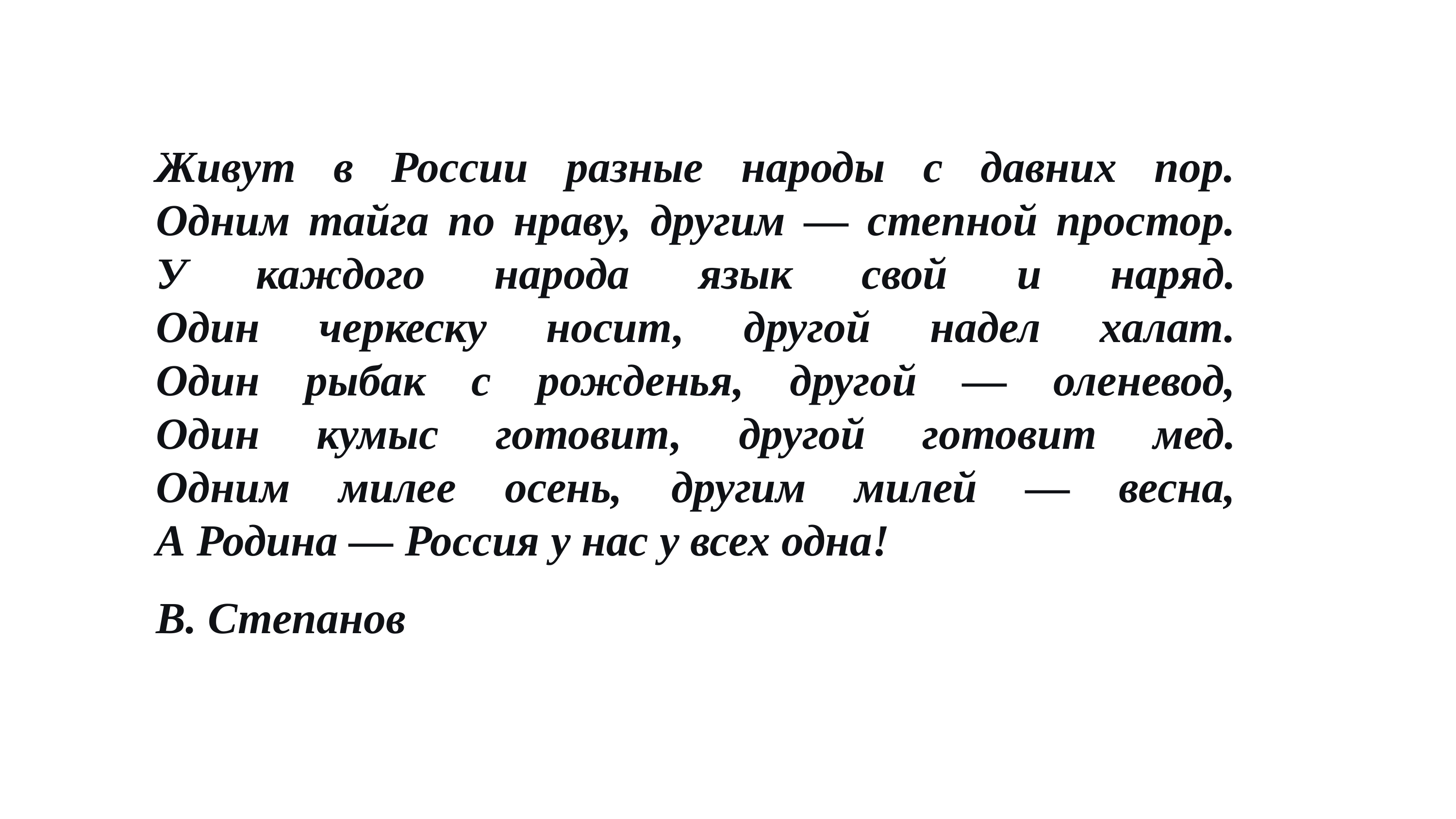

Живут в России разные народы с давних пор.
Одним тайга по нраву, другим — степной простор.
У каждого народа язык свой и наряд.
Один черкеску носит, другой надел халат.
Один рыбак с рожденья, другой — оленевод,
Один кумыс готовит, другой готовит мед.
Одним милее осень, другим милей — весна,
А Родина — Россия у нас у всех одна!
В. Степанов